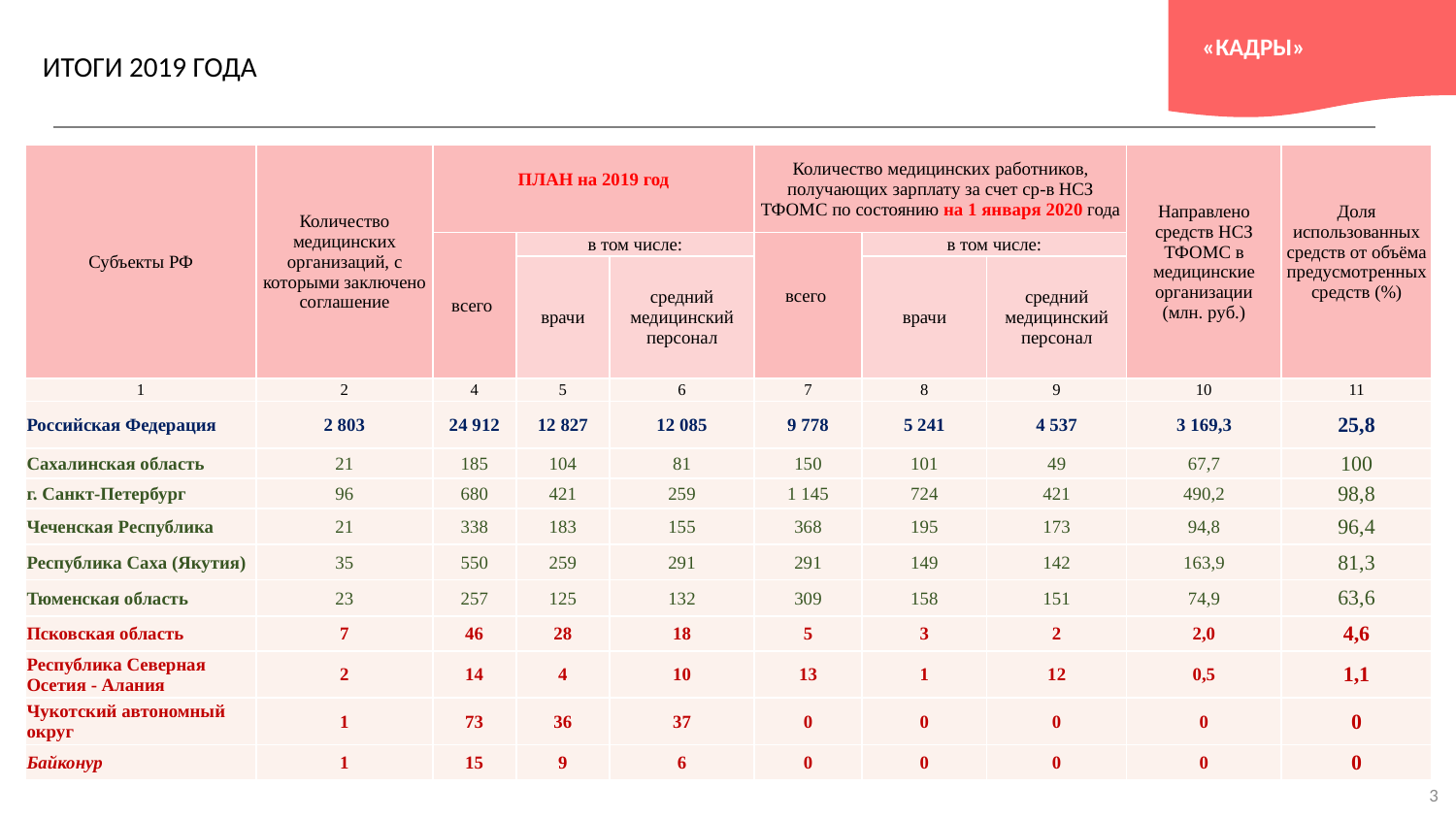

«КАДРЫ»
ИТОГИ 2019 ГОДА
| Субъекты РФ | Количество медицинских организаций, с которыми заключено соглашение | ПЛАН на 2019 год |  |  | Количество медицинских работников, получающих зарплату за счет ср-в НСЗ ТФОМС по состоянию на 1 января 2020 года |  |  | Направлено средств НСЗ ТФОМС в медицинские организации (млн. руб.) | Доля использованных средств от объёма предусмотренных средств (%) |
| --- | --- | --- | --- | --- | --- | --- | --- | --- | --- |
|  |  | всего | в том числе: |  | всего | в том числе: |  |  |  |
|  |  |  | врачи | средний медицинский персонал |  | врачи | средний медицинский персонал |  |  |
| 1 | 2 | 4 | 5 | 6 | 7 | 8 | 9 | 10 | 11 |
| Российская Федерация | 2 803 | 24 912 | 12 827 | 12 085 | 9 778 | 5 241 | 4 537 | 3 169,3 | 25,8 |
| Сахалинская область | 21 | 185 | 104 | 81 | 150 | 101 | 49 | 67,7 | 100 |
| г. Санкт-Петербург | 96 | 680 | 421 | 259 | 1 145 | 724 | 421 | 490,2 | 98,8 |
| Чеченская Республика | 21 | 338 | 183 | 155 | 368 | 195 | 173 | 94,8 | 96,4 |
| Республика Саха (Якутия) | 35 | 550 | 259 | 291 | 291 | 149 | 142 | 163,9 | 81,3 |
| Тюменская область | 23 | 257 | 125 | 132 | 309 | 158 | 151 | 74,9 | 63,6 |
| Псковская область | 7 | 46 | 28 | 18 | 5 | 3 | 2 | 2,0 | 4,6 |
| Республика Северная Осетия - Алания | 2 | 14 | 4 | 10 | 13 | 1 | 12 | 0,5 | 1,1 |
| Чукотский автономный округ | 1 | 73 | 36 | 37 | 0 | 0 | 0 | 0 | 0 |
| Байконур | 1 | 15 | 9 | 6 | 0 | 0 | 0 | 0 | 0 |
3